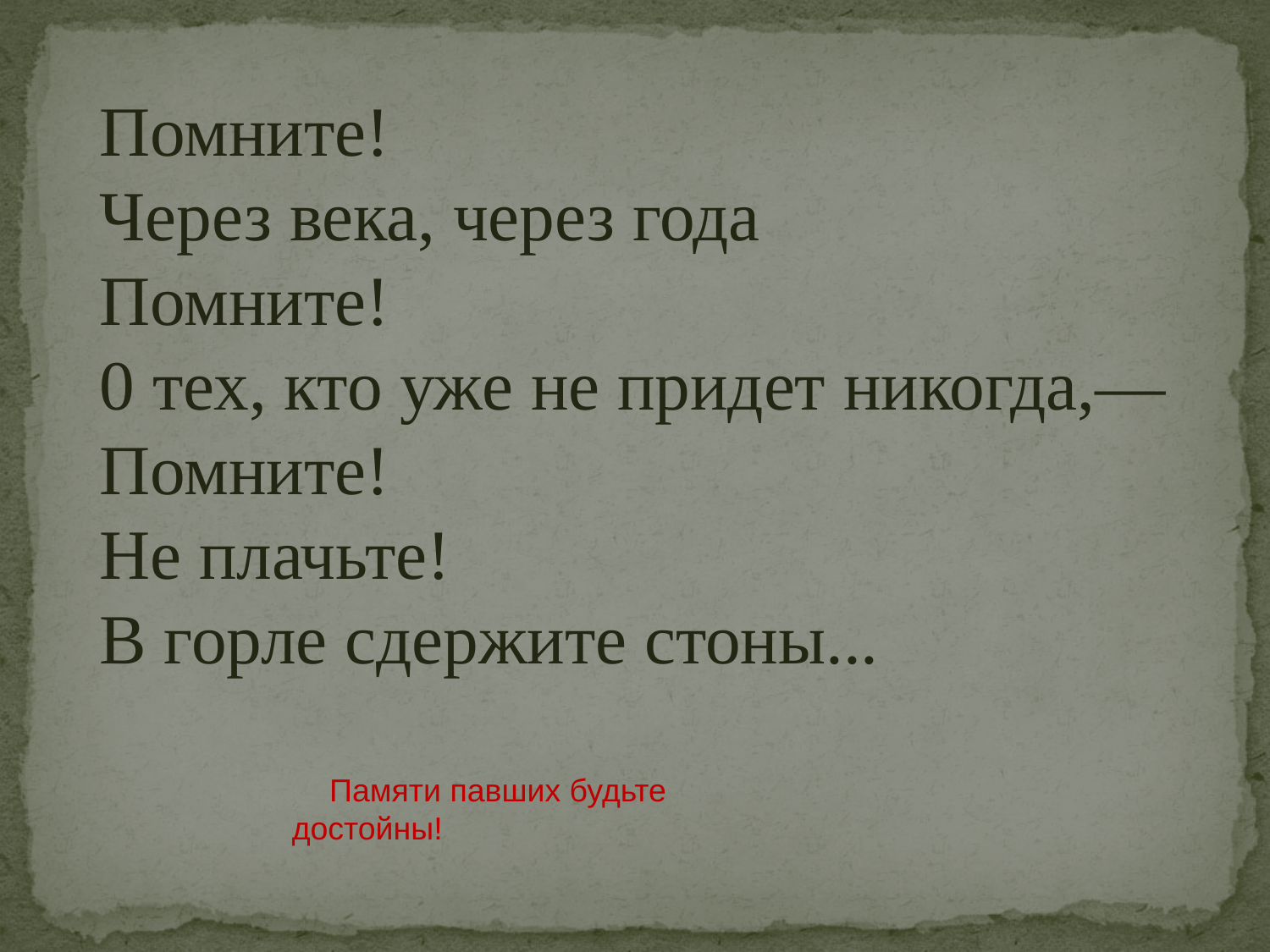

Помните!
Через века, через года
Помните!
0 тех, кто уже не придет никогда,—
Помните!
Не плачьте!
В горле сдержите стоны...
Памяти павших будьте достойны!